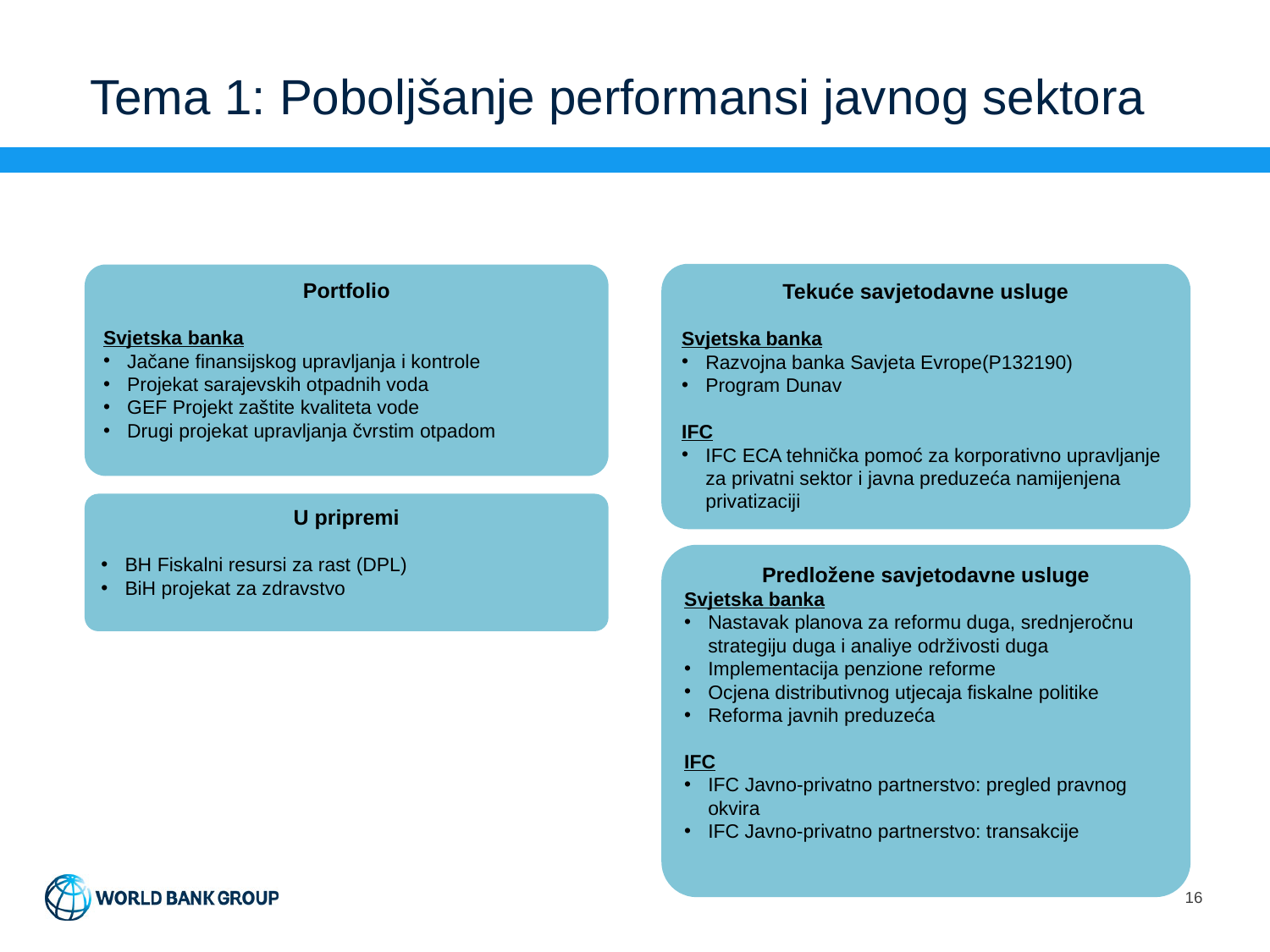

# Tema 1: Poboljšanje performansi javnog sektora
Tekuće savjetodavne usluge

Svjetska banka
Razvojna banka Savjeta Evrope(P132190)
Program Dunav

IFC
IFC ECA tehnička pomoć za korporativno upravljanje za privatni sektor i javna preduzeća namijenjena privatizaciji

Portfolio

Svjetska banka
Jačane finansijskog upravljanja i kontrole
Projekat sarajevskih otpadnih voda
GEF Projekt zaštite kvaliteta vode
Drugi projekat upravljanja čvrstim otpadom

U pripremi

BH Fiskalni resursi za rast (DPL)
BiH projekat za zdravstvo

Predložene savjetodavne usluge
Svjetska banka
Nastavak planova za reformu duga, srednjeročnu strategiju duga i analiye održivosti duga
Implementacija penzione reforme
Ocjena distributivnog utjecaja fiskalne politike
Reforma javnih preduzeća

IFC
IFC Javno-privatno partnerstvo: pregled pravnog okvira
IFC Javno-privatno partnerstvo: transakcije

16